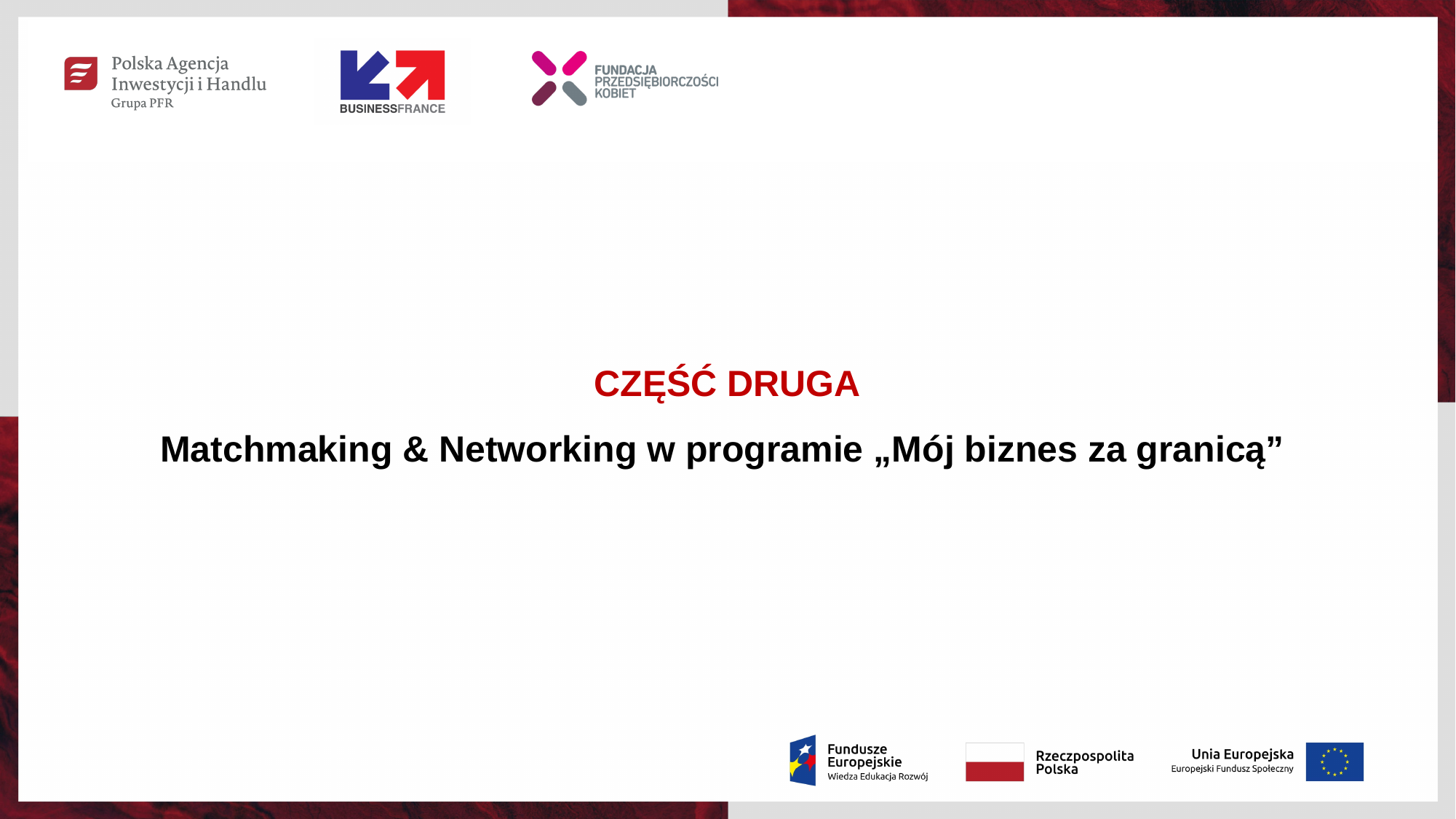

# CZĘŚĆ DRUGA Matchmaking & Networking w programie „Mój biznes za granicą”